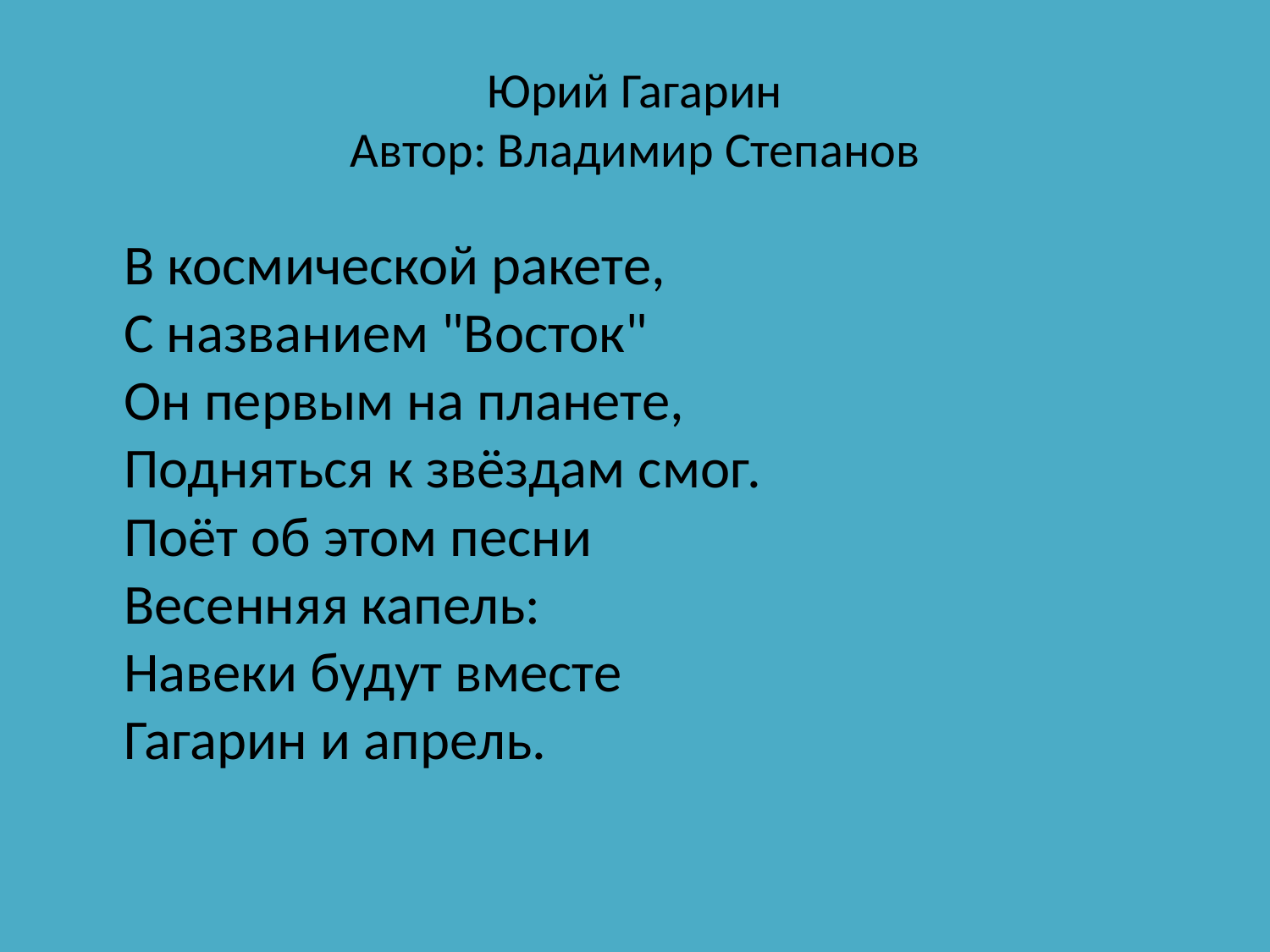

# Юрий Гагарин Автор: Владимир Степанов
	В космической ракете,
С названием "Восток"
Он первым на планете,
Подняться к звёздам смог.
Поёт об этом песни
Весенняя капель:
Навеки будут вместе
Гагарин и апрель.